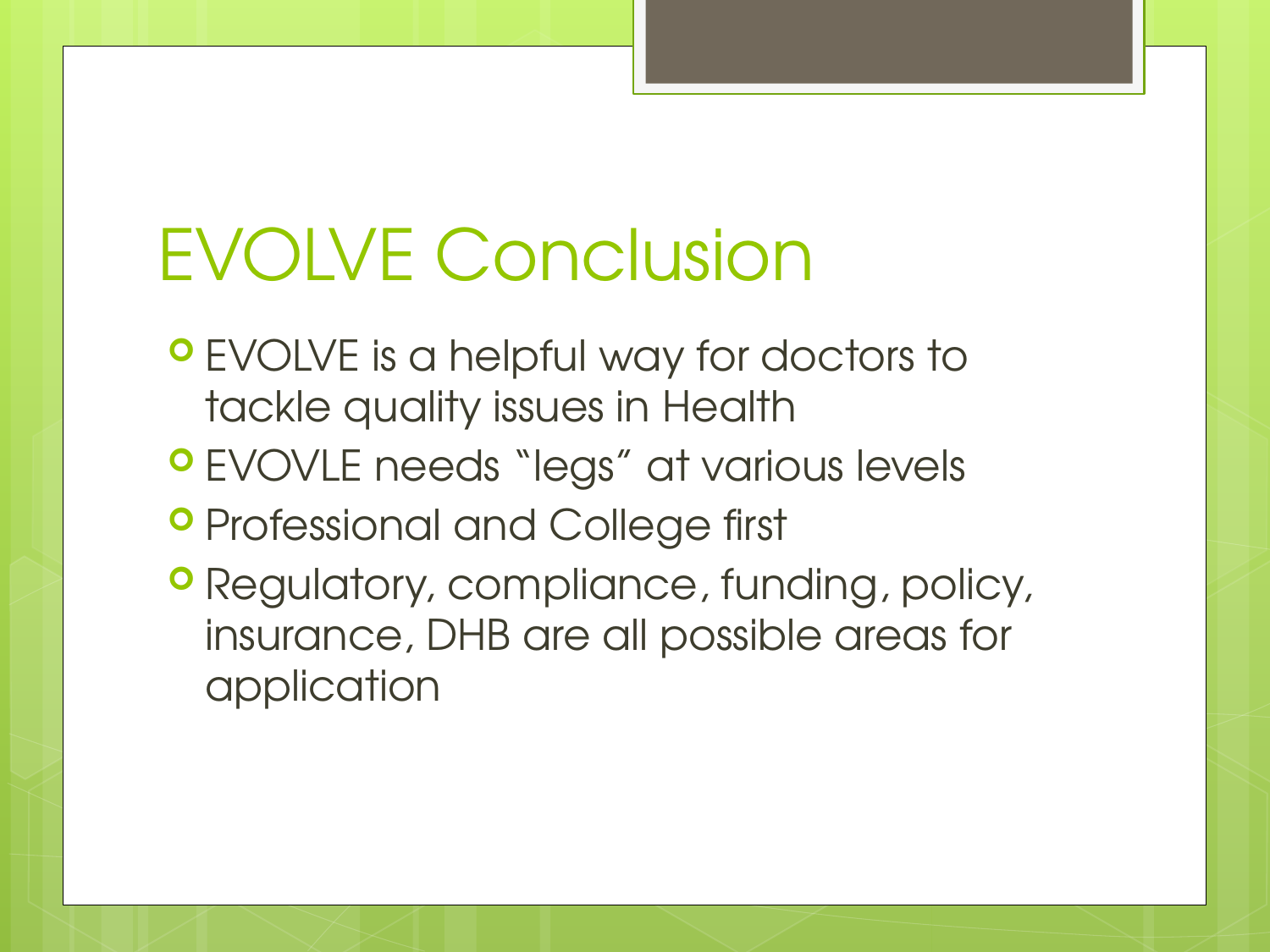

# EVOLVE Conclusion
EVOLVE is a helpful way for doctors to tackle quality issues in Health
EVOVLE needs “legs” at various levels
Professional and College first
Regulatory, compliance, funding, policy, insurance, DHB are all possible areas for application